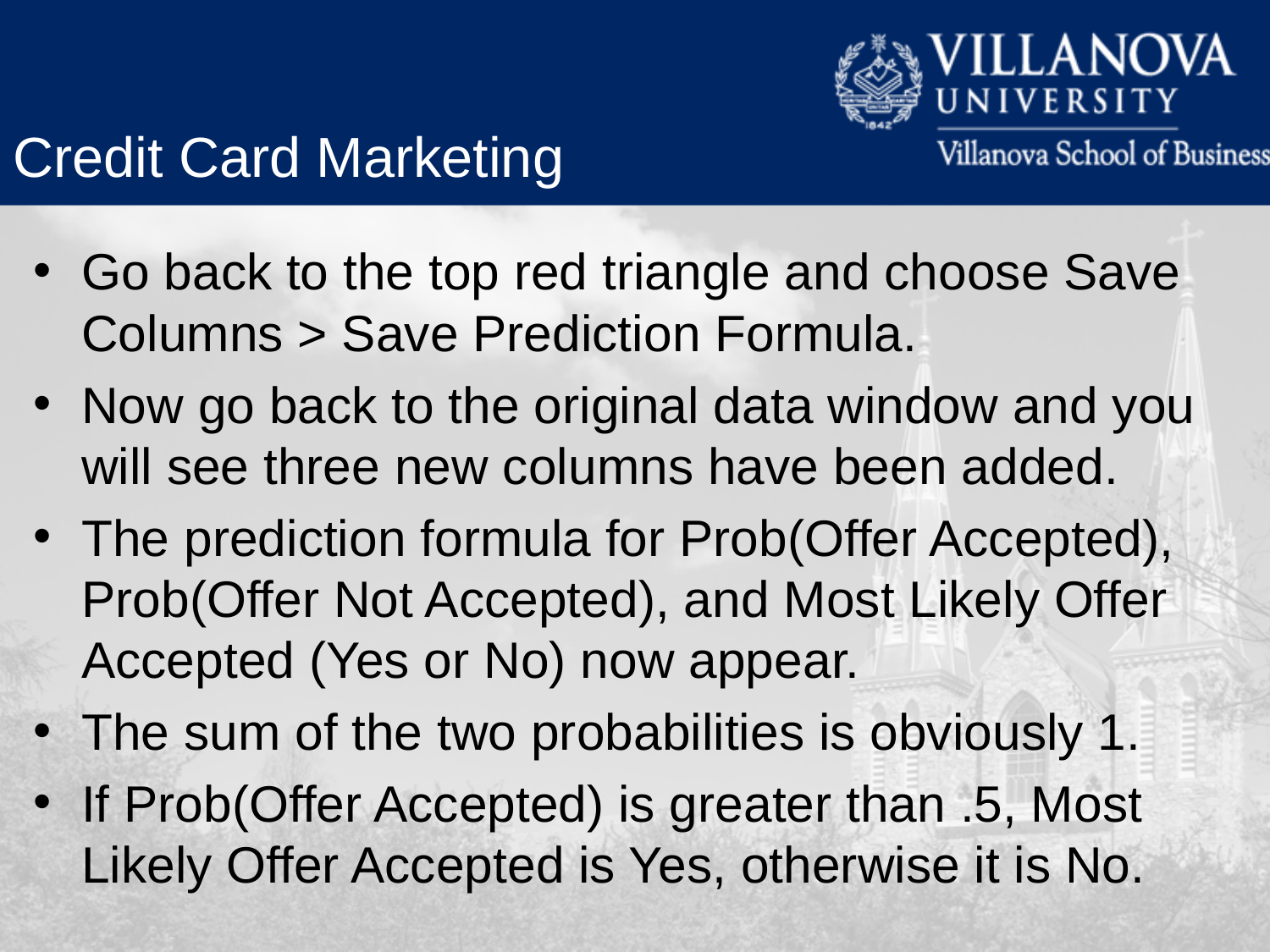

Credit Card Marketing
Go back to the top red triangle and choose Save Columns > Save Prediction Formula.
Now go back to the original data window and you will see three new columns have been added.
The prediction formula for Prob(Offer Accepted), Prob(Offer Not Accepted), and Most Likely Offer Accepted (Yes or No) now appear.
The sum of the two probabilities is obviously 1.
If Prob(Offer Accepted) is greater than .5, Most Likely Offer Accepted is Yes, otherwise it is No.